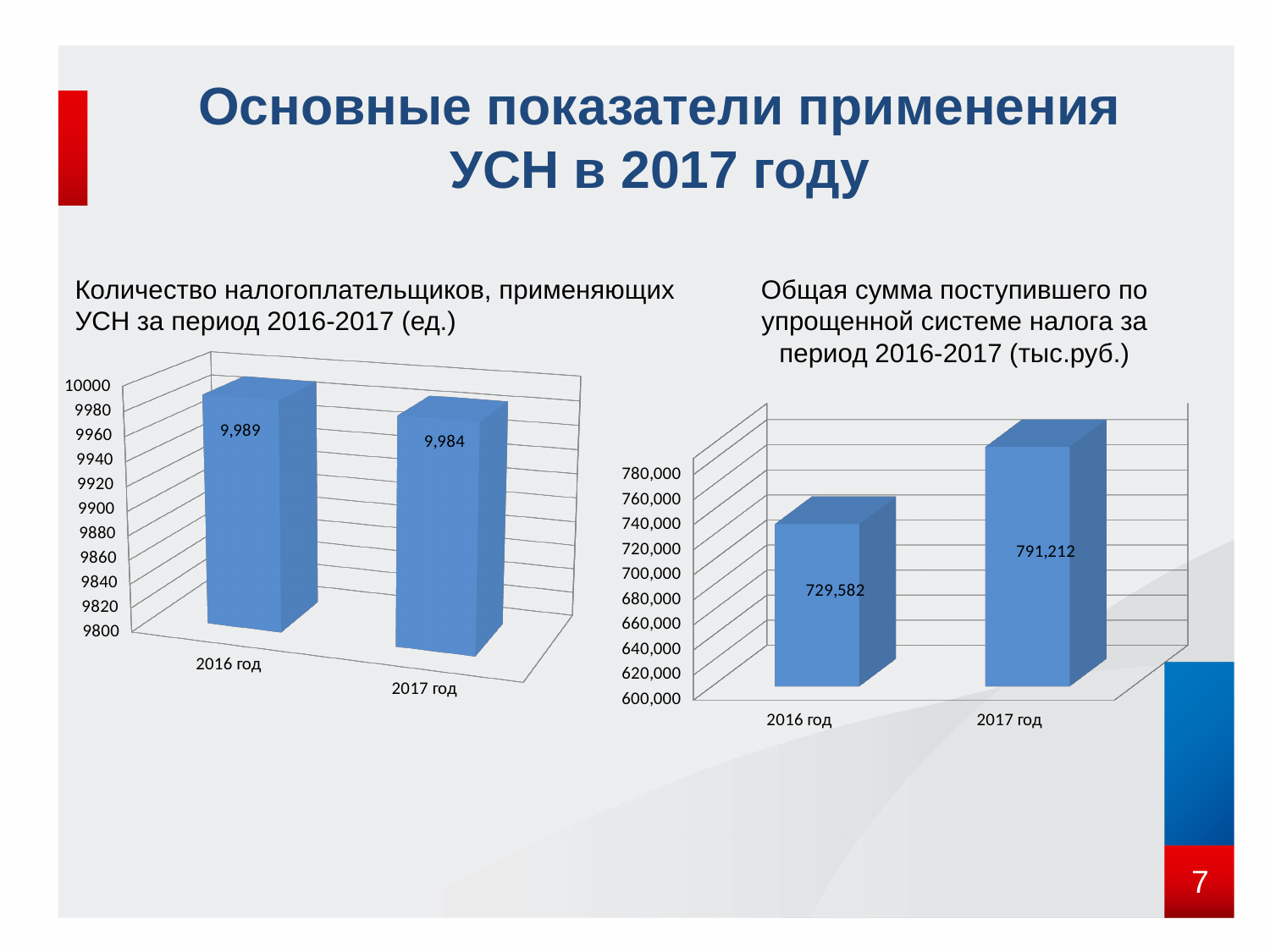

#
Основные показатели применения УСН в 2017 году

Количество налогоплательщиков, применяющих УСН за период 2016-2017 (ед.)
Общая сумма поступившего по упрощенной системе налога за период 2016-2017 (тыс.руб.)

[unsupported chart]

[unsupported chart]

7